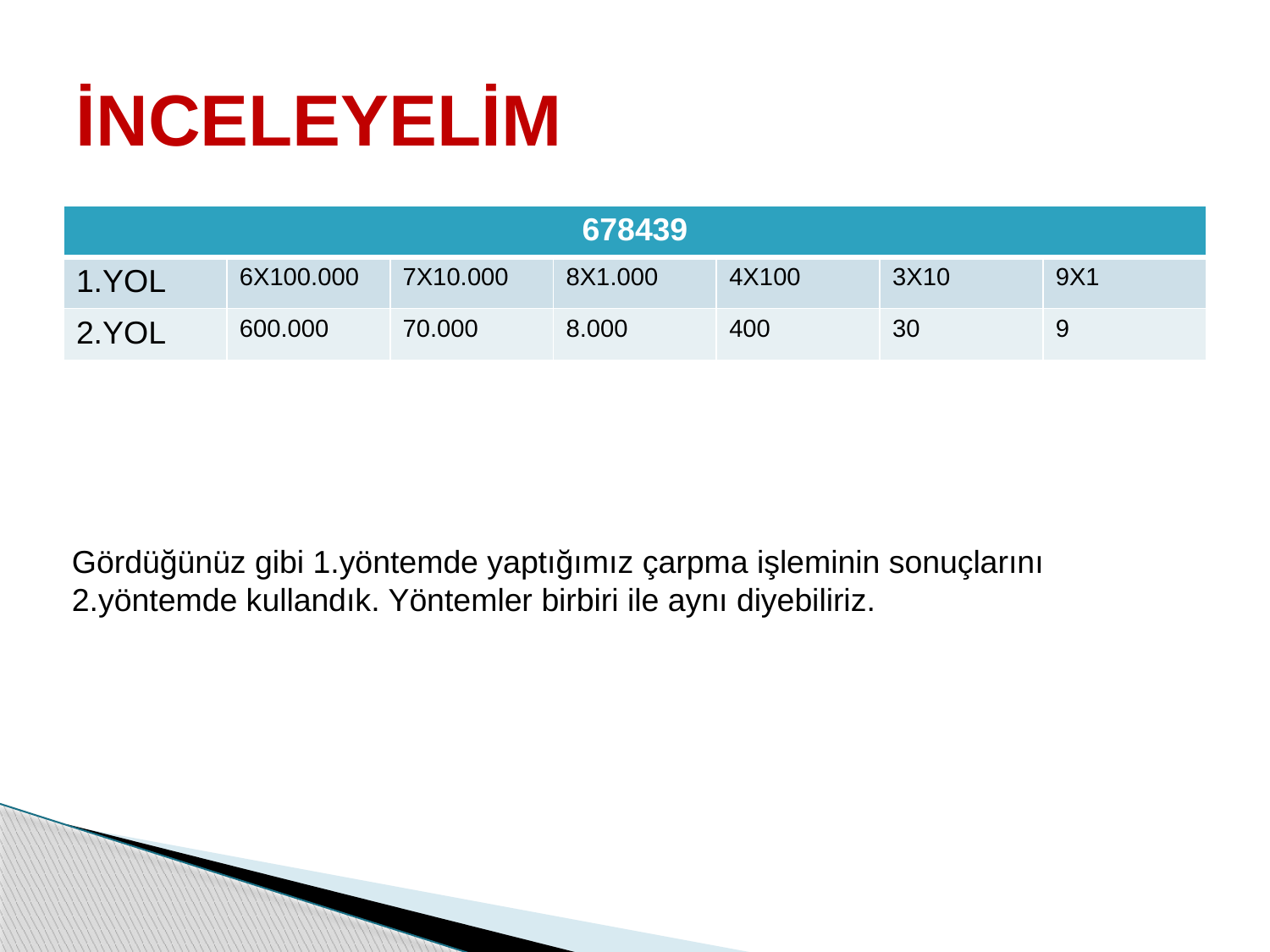

# İNCELEYELİM
| 678439 |  |  |  |  |  |  |
| --- | --- | --- | --- | --- | --- | --- |
| 1.YOL | 6X100.000 | 7X10.000 | 8X1.000 | 4X100 | 3X10 | 9X1 |
| 2.YOL | 600.000 | 70.000 | 8.000 | 400 | 30 | 9 |
Gördüğünüz gibi 1.yöntemde yaptığımız çarpma işleminin sonuçlarını 2.yöntemde kullandık. Yöntemler birbiri ile aynı diyebiliriz.